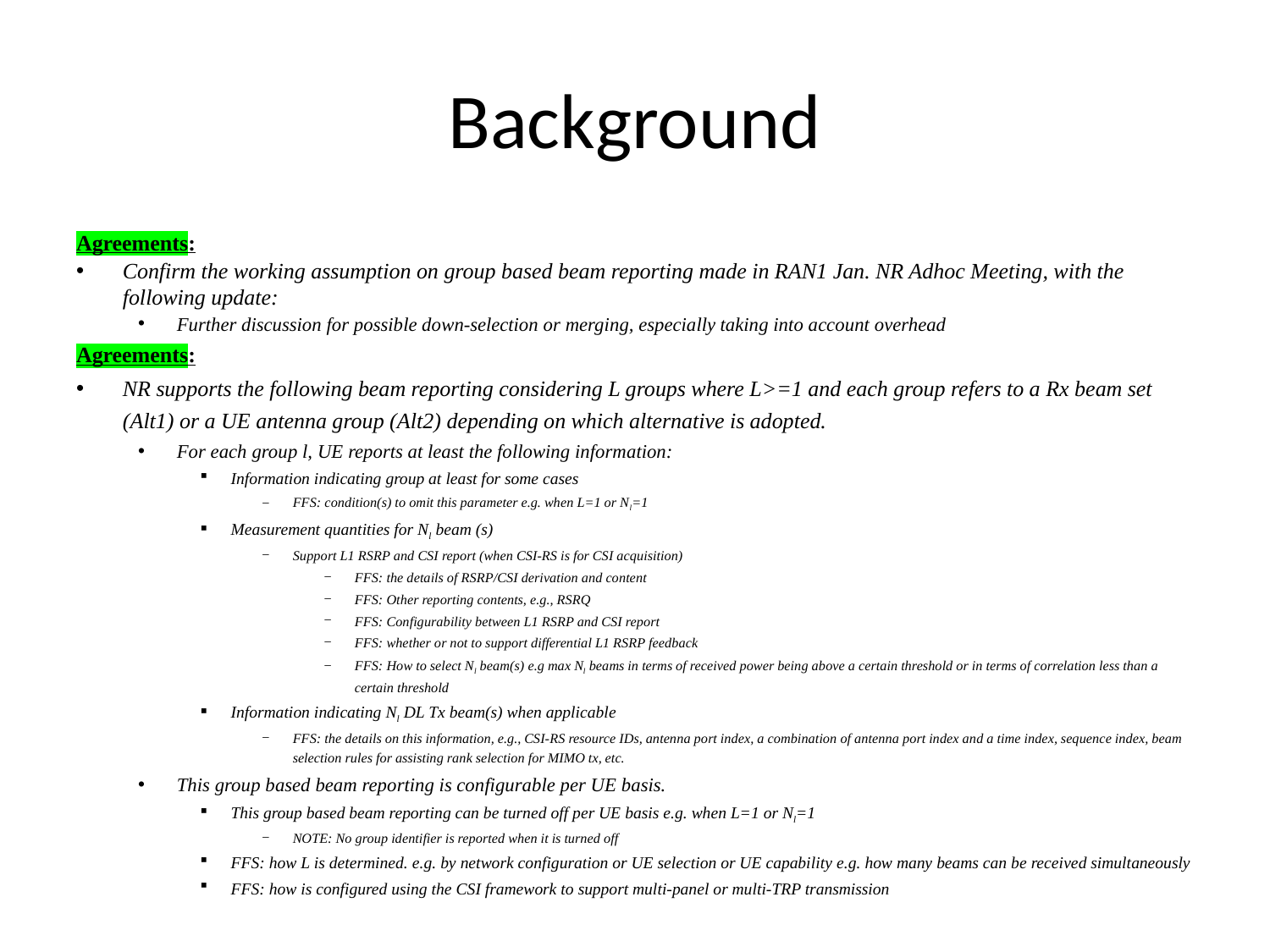

# Background
Agreements:
Confirm the working assumption on group based beam reporting made in RAN1 Jan. NR Adhoc Meeting, with the following update:
Further discussion for possible down-selection or merging, especially taking into account overhead
Agreements:
NR supports the following beam reporting considering L groups where L>=1 and each group refers to a Rx beam set (Alt1) or a UE antenna group (Alt2) depending on which alternative is adopted.
For each group l, UE reports at least the following information:
Information indicating group at least for some cases
FFS: condition(s) to omit this parameter e.g. when L=1 or Nl=1
Measurement quantities for Nl beam (s)
Support L1 RSRP and CSI report (when CSI-RS is for CSI acquisition)
FFS: the details of RSRP/CSI derivation and content
FFS: Other reporting contents, e.g., RSRQ
FFS: Configurability between L1 RSRP and CSI report
FFS: whether or not to support differential L1 RSRP feedback
FFS: How to select Nl beam(s) e.g max Nl beams in terms of received power being above a certain threshold or in terms of correlation less than a certain threshold
Information indicating Nl DL Tx beam(s) when applicable
FFS: the details on this information, e.g., CSI-RS resource IDs, antenna port index, a combination of antenna port index and a time index, sequence index, beam selection rules for assisting rank selection for MIMO tx, etc.
This group based beam reporting is configurable per UE basis.
This group based beam reporting can be turned off per UE basis e.g. when L=1 or Nl=1
NOTE: No group identifier is reported when it is turned off
FFS: how L is determined. e.g. by network configuration or UE selection or UE capability e.g. how many beams can be received simultaneously
FFS: how is configured using the CSI framework to support multi-panel or multi-TRP transmission